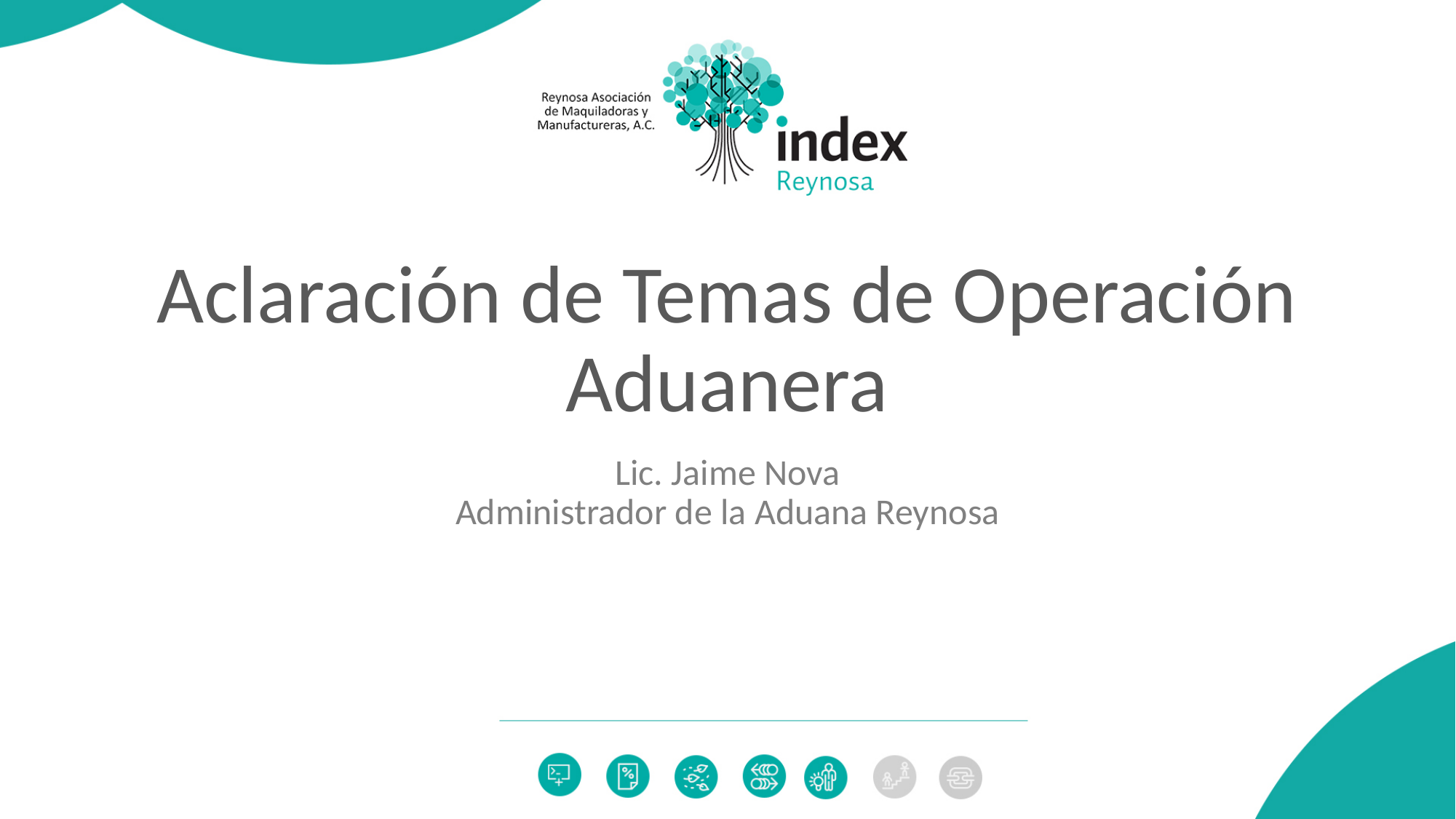

# Aclaración de Temas de Operación Aduanera
Lic. Jaime Nova
Administrador de la Aduana Reynosa